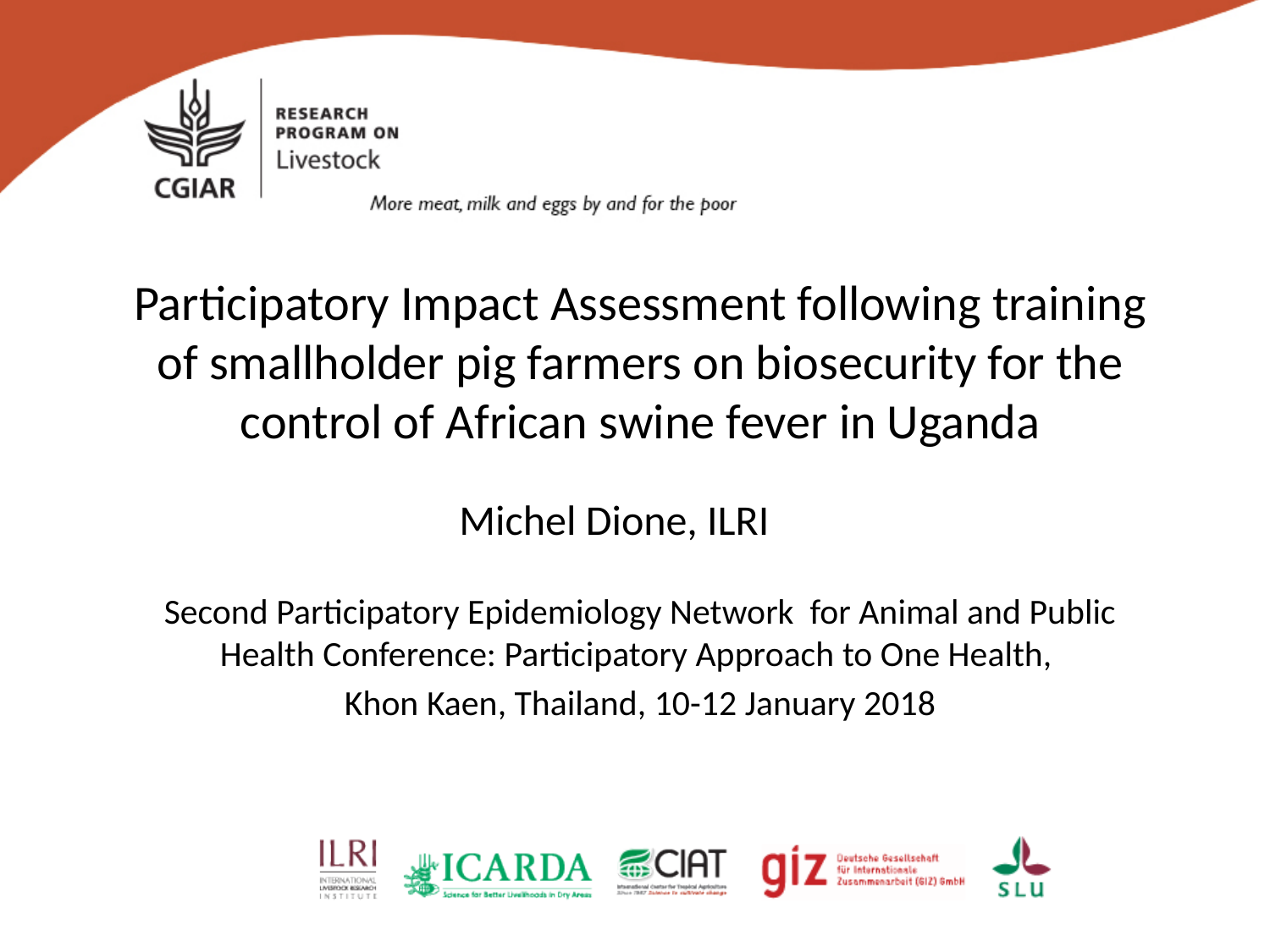

Participatory Impact Assessment following training of smallholder pig farmers on biosecurity for the control of African swine fever in Uganda
Michel Dione, ILRI
Second Participatory Epidemiology Network  for Animal and Public Health Conference: Participatory Approach to One Health,
Khon Kaen, Thailand, 10-12 January 2018